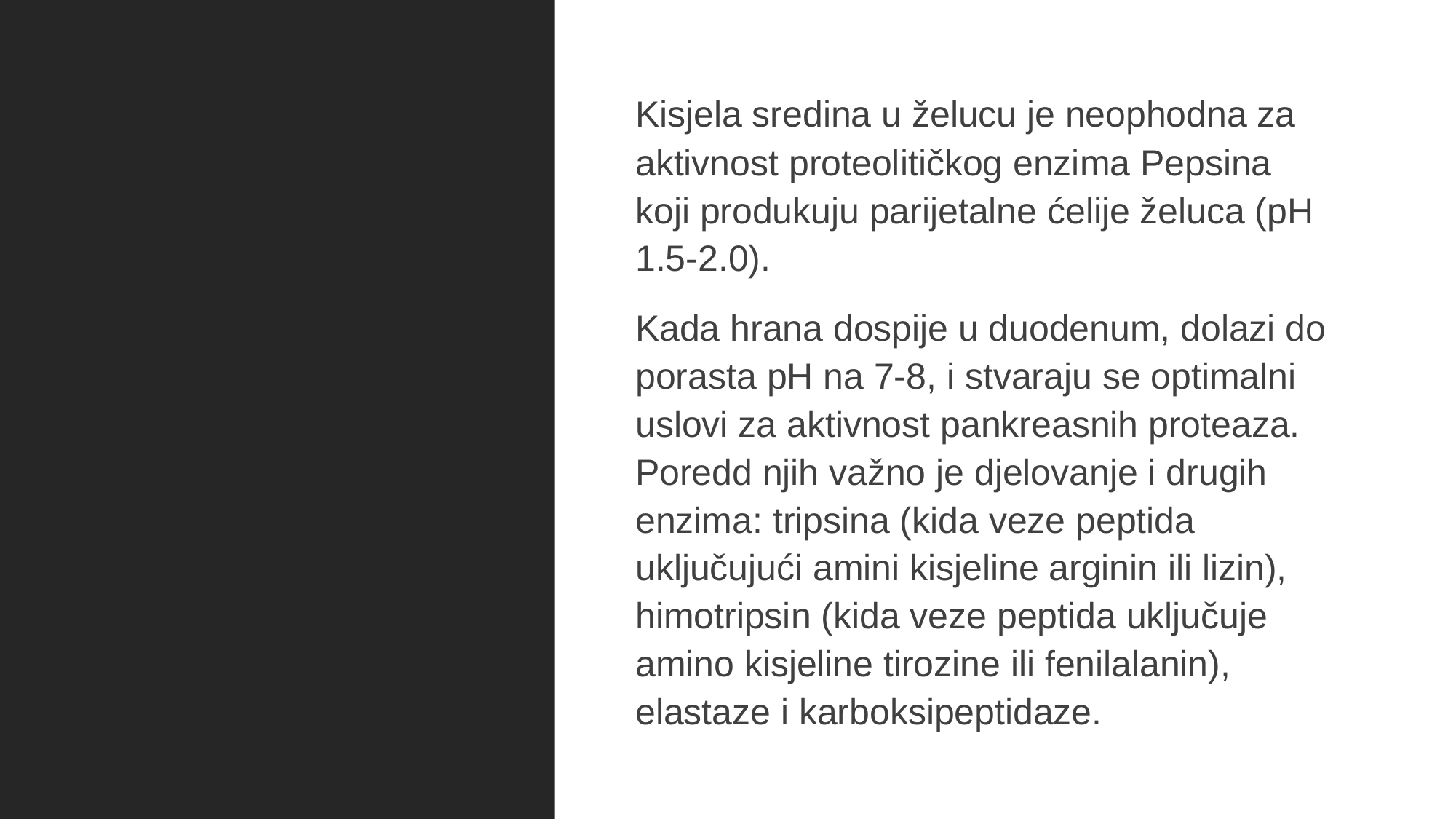

Kisjela sredina u želucu je neophodna za aktivnost proteolitičkog enzima Pepsina koji produkuju parijetalne ćelije želuca (pH 1.5-2.0).
Kada hrana dospije u duodenum, dolazi do porasta pH na 7-8, i stvaraju se optimalni uslovi za aktivnost pankreasnih proteaza. Poredd njih važno je djelovanje i drugih enzima: tripsina (kida veze peptida uključujući amini kisjeline arginin ili lizin), himotripsin (kida veze peptida uključuje amino kisjeline tirozine ili fenilalanin), elastaze i karboksipeptidaze.